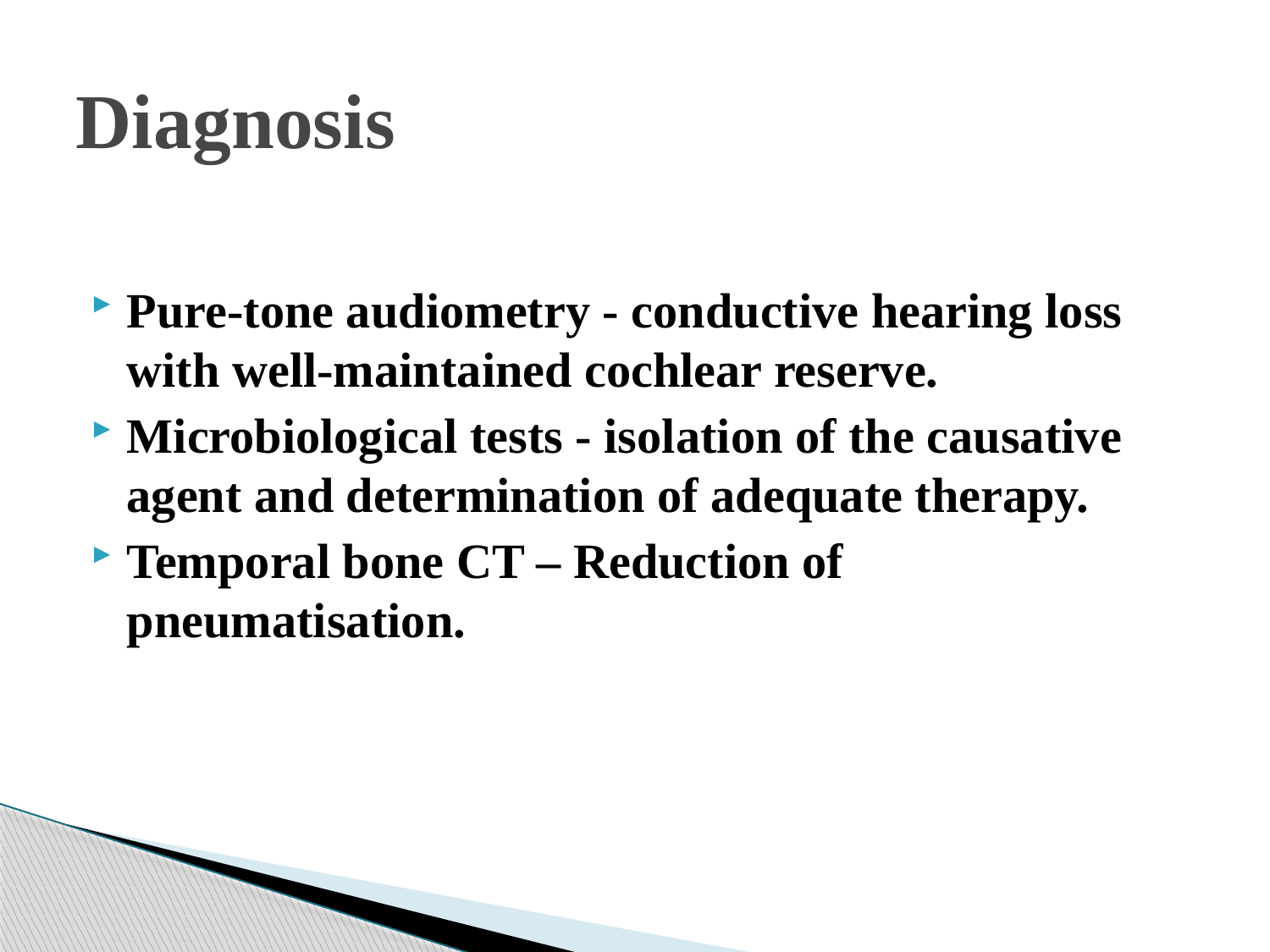

# Diagnosis

Pure-tone audiometry - conductive hearing loss with well-maintained cochlear reserve.
Microbiological tests - isolation of the causative agent and determination of adequate therapy.
Temporal bone CT – Reduction of pneumatisation.